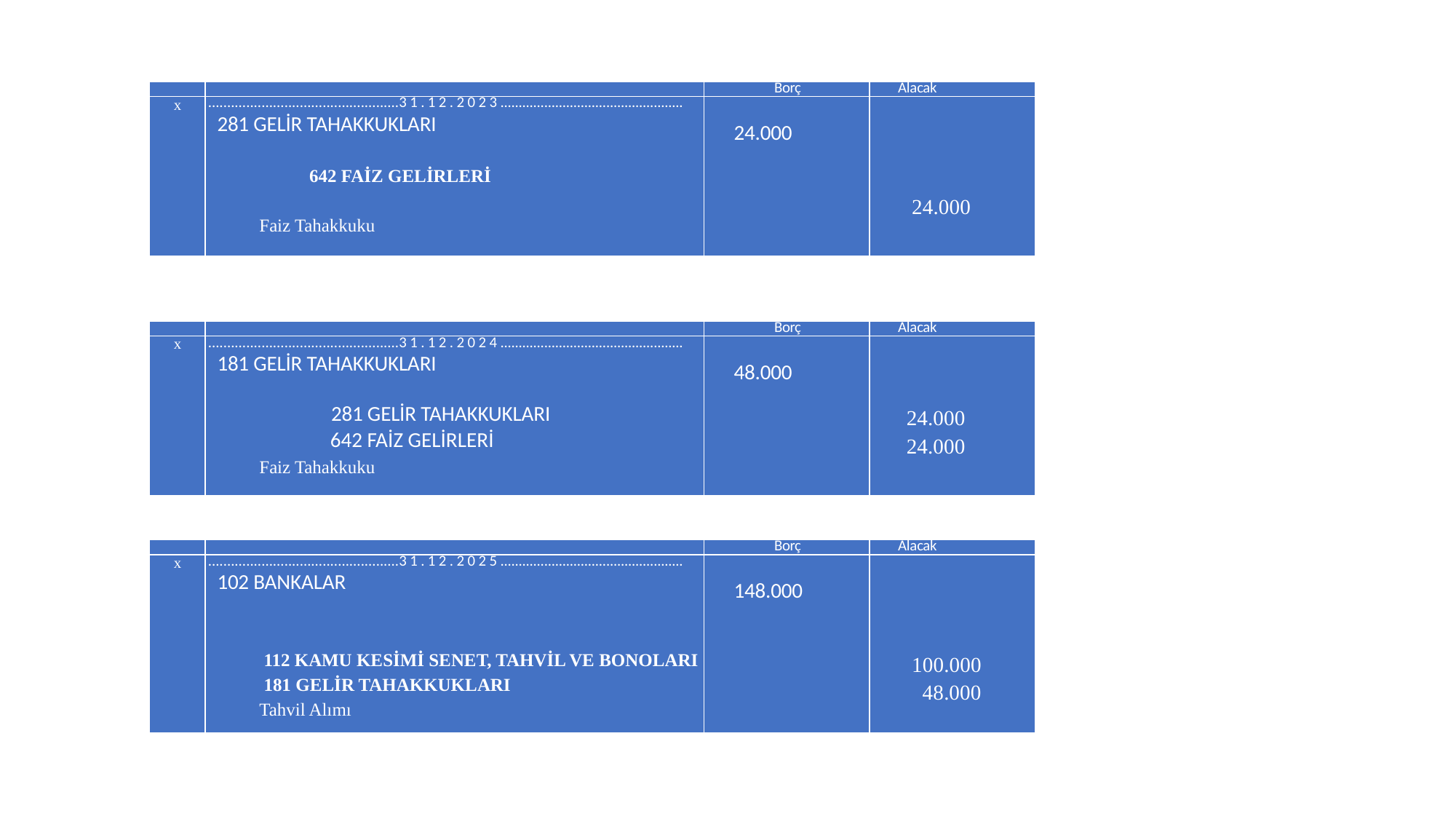

|  |  | Borç | Alacak |
| --- | --- | --- | --- |
| x | ..................................................31.12.2023.................................................. 281 GELİR TAHAKKUKLARI 642 FAİZ GELİRLERİ Faiz Tahakkuku | 24.000 | 24.000 |
|  |  | Borç | Alacak |
| --- | --- | --- | --- |
| x | ..................................................31.12.2024.................................................. 181 GELİR TAHAKKUKLARI 281 GELİR TAHAKKUKLARI 642 FAİZ GELİRLERİ Faiz Tahakkuku | 48.000 | 24.000 24.000 |
|  |  | Borç | Alacak |
| --- | --- | --- | --- |
| x | ..................................................31.12.2025.................................................. 102 BANKALAR 112 KAMU KESİMİ SENET, TAHVİL VE BONOLARI 181 GELİR TAHAKKUKLARI Tahvil Alımı | 148.000 | 100.000 48.000 |